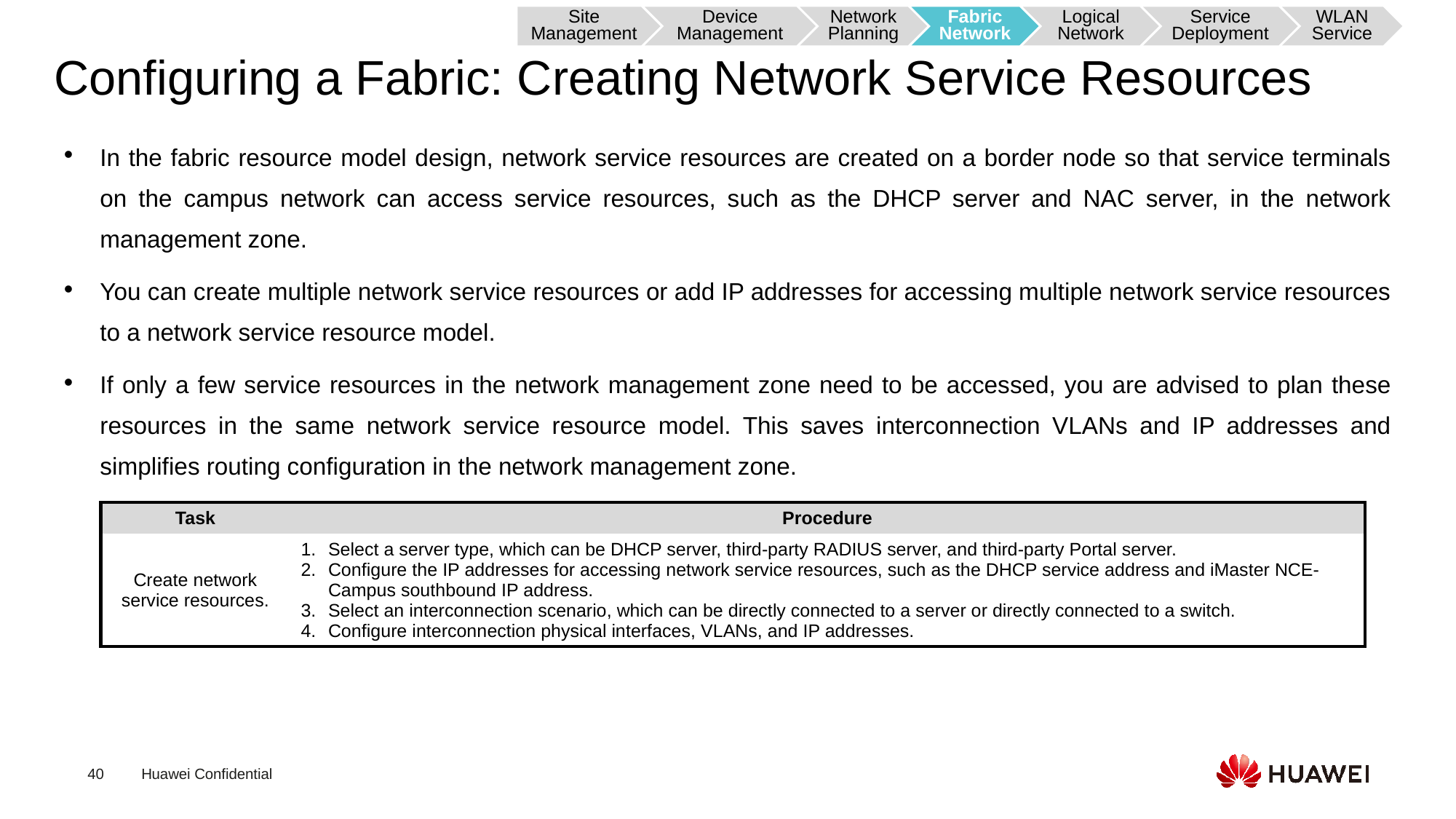

Site Management
Device Management
Network Planning
Fabric Network
Logical Network
Service Deployment
WLAN Service
# Configuring a Fabric: Creating Network Service Resources
In the fabric resource model design, network service resources are created on a border node so that service terminals on the campus network can access service resources, such as the DHCP server and NAC server, in the network management zone.
You can create multiple network service resources or add IP addresses for accessing multiple network service resources to a network service resource model.
If only a few service resources in the network management zone need to be accessed, you are advised to plan these resources in the same network service resource model. This saves interconnection VLANs and IP addresses and simplifies routing configuration in the network management zone.
| Task | Procedure |
| --- | --- |
| Create network service resources. | Select a server type, which can be DHCP server, third-party RADIUS server, and third-party Portal server. Configure the IP addresses for accessing network service resources, such as the DHCP service address and iMaster NCE-Campus southbound IP address. Select an interconnection scenario, which can be directly connected to a server or directly connected to a switch. Configure interconnection physical interfaces, VLANs, and IP addresses. |